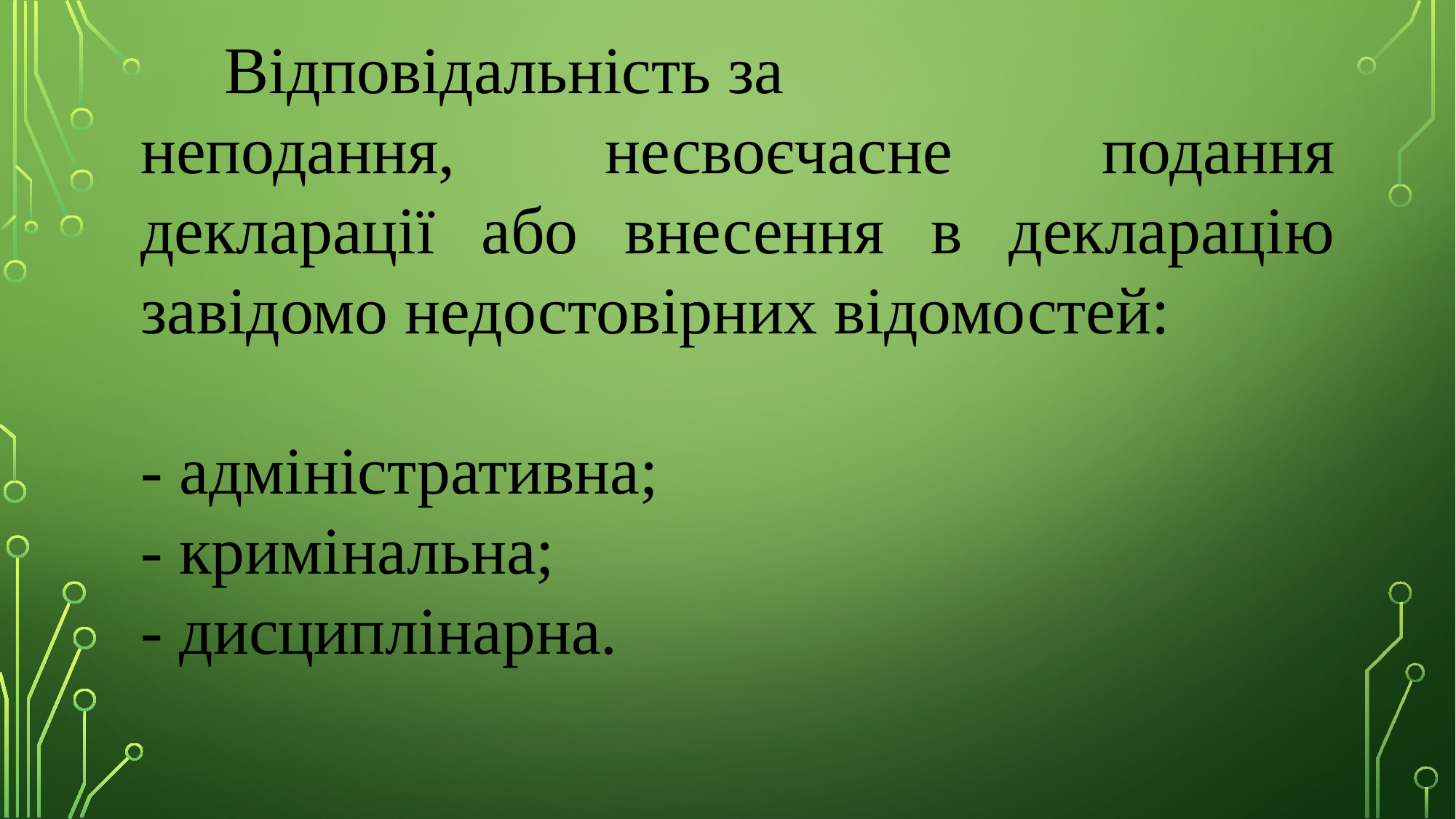

Відповідальність за
неподання, несвоєчасне подання декларації або внесення в декларацію завідомо недостовірних відомостей:

- адміністративна;
- кримінальна;
- дисциплінарна.